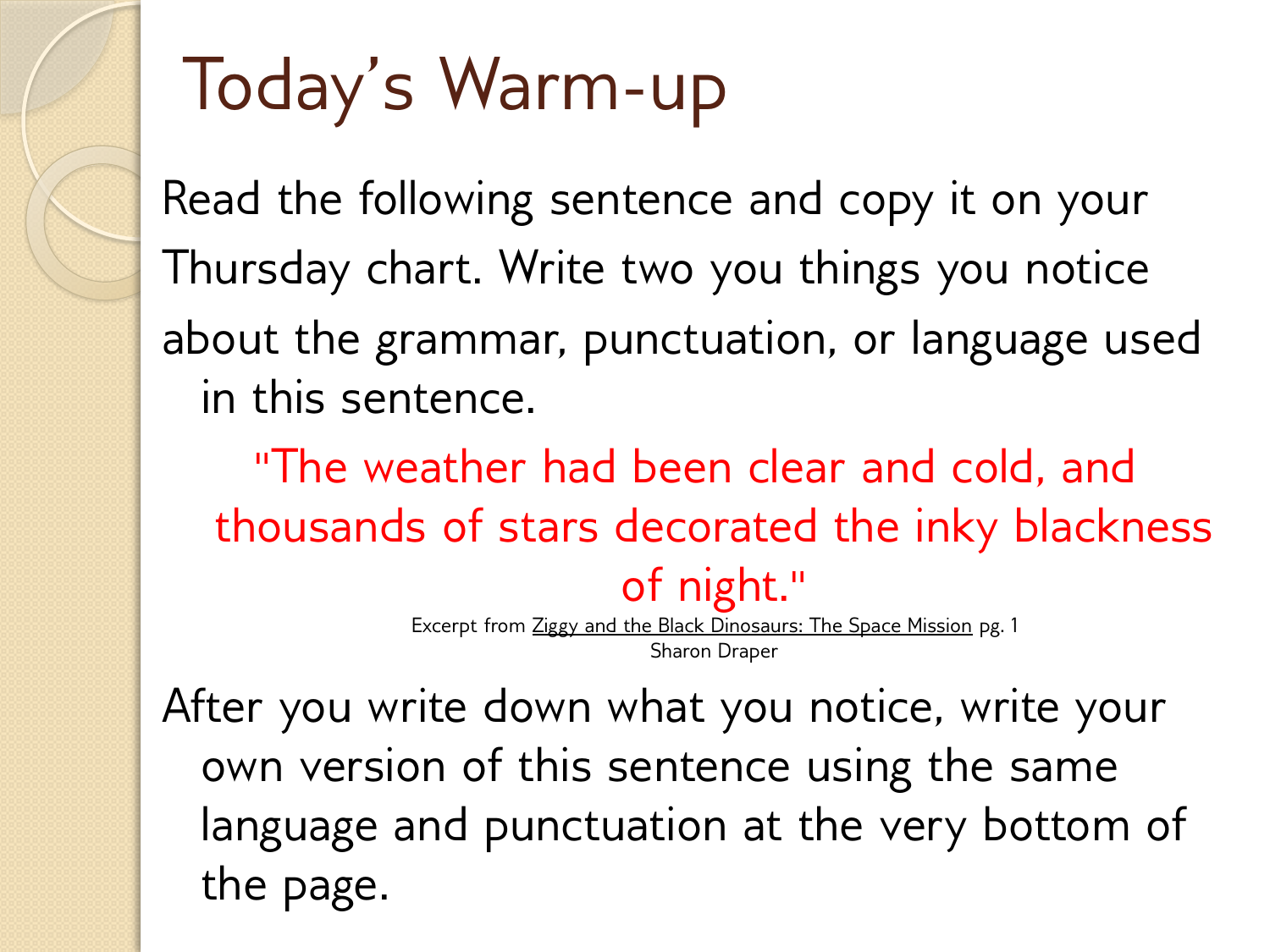

# Today’s Warm-up
Read the following sentence and copy it on your
Thursday chart. Write two you things you notice
about the grammar, punctuation, or language used in this sentence.
"The weather had been clear and cold, and thousands of stars decorated the inky blackness of night."
Excerpt from Ziggy and the Black Dinosaurs: The Space Mission pg. 1
Sharon Draper
After you write down what you notice, write your own version of this sentence using the same language and punctuation at the very bottom of the page.